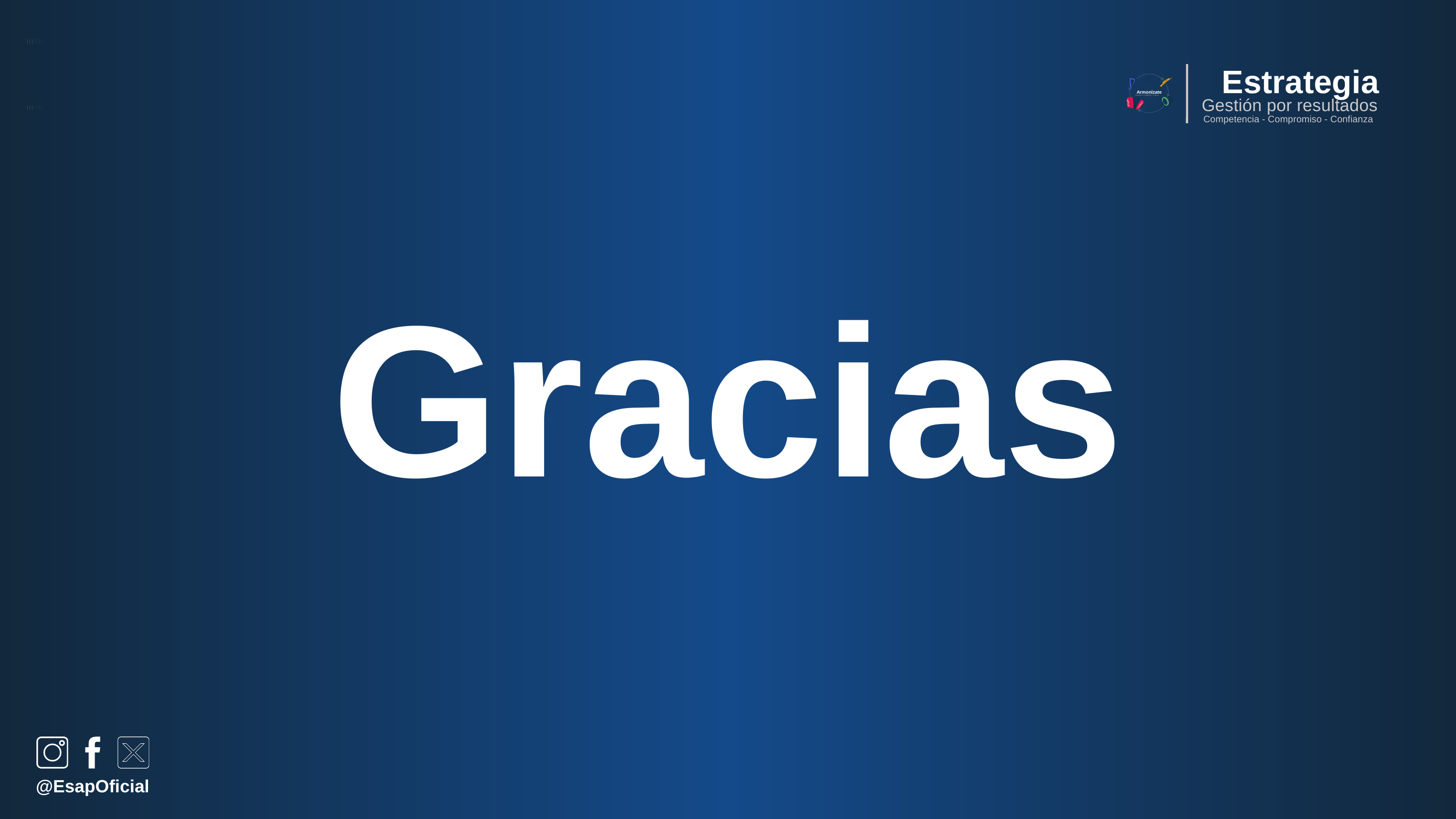

Estrategia
Gestión por resultados
Competencia - Compromiso - Confianza

Armonízate

Competencia - Compromiso - Confianza

Gracias

@EsapOficial